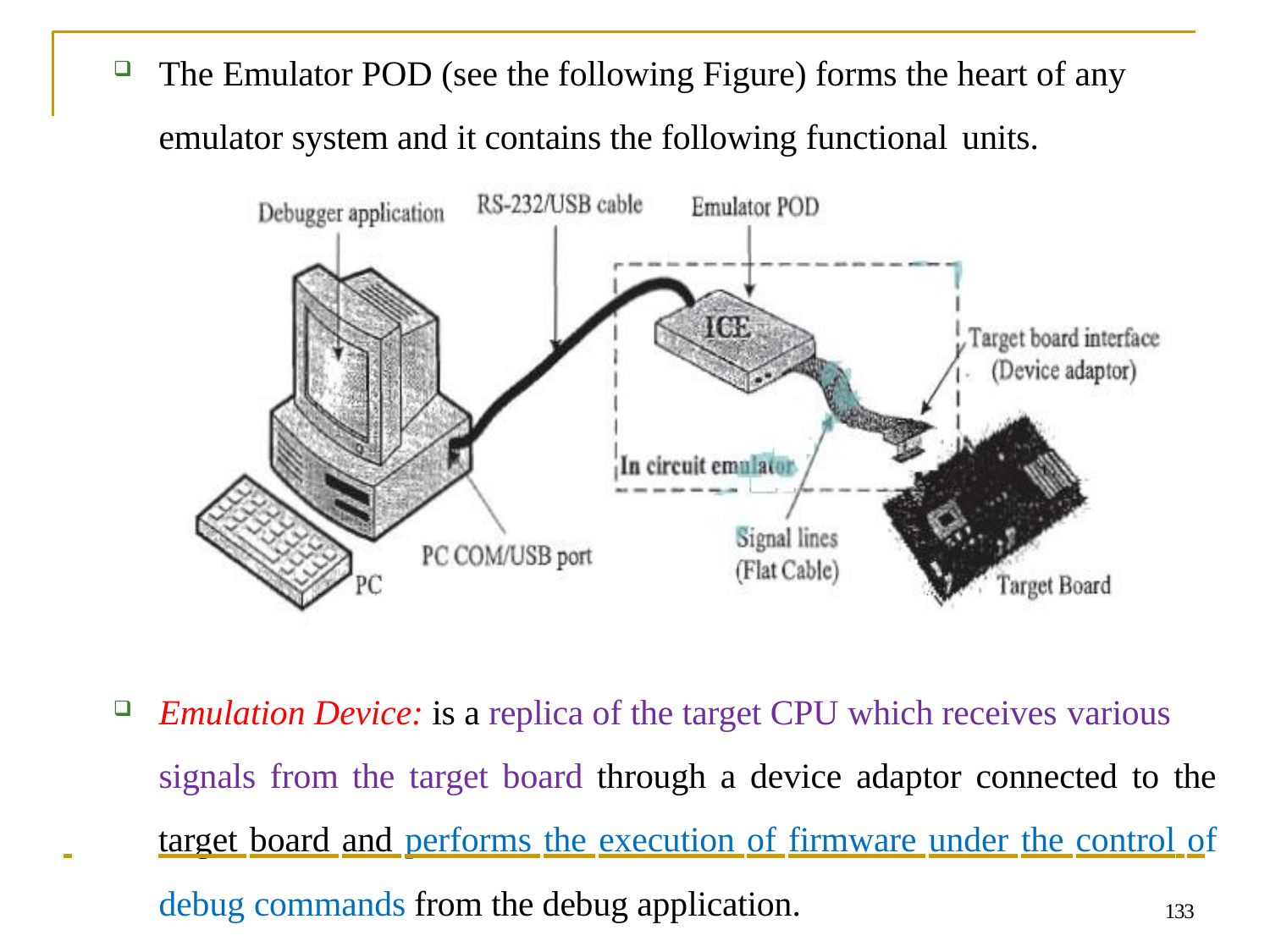

The Emulator POD (see the following Figure) forms the heart of any  emulator system and it contains the following functional units.

Emulation Device: is a replica of the target CPU which receives various
signals from the target board through a device adaptor connected to the
 	target board and performs the execution of firmware under the control of
debug commands from the debug application.
133